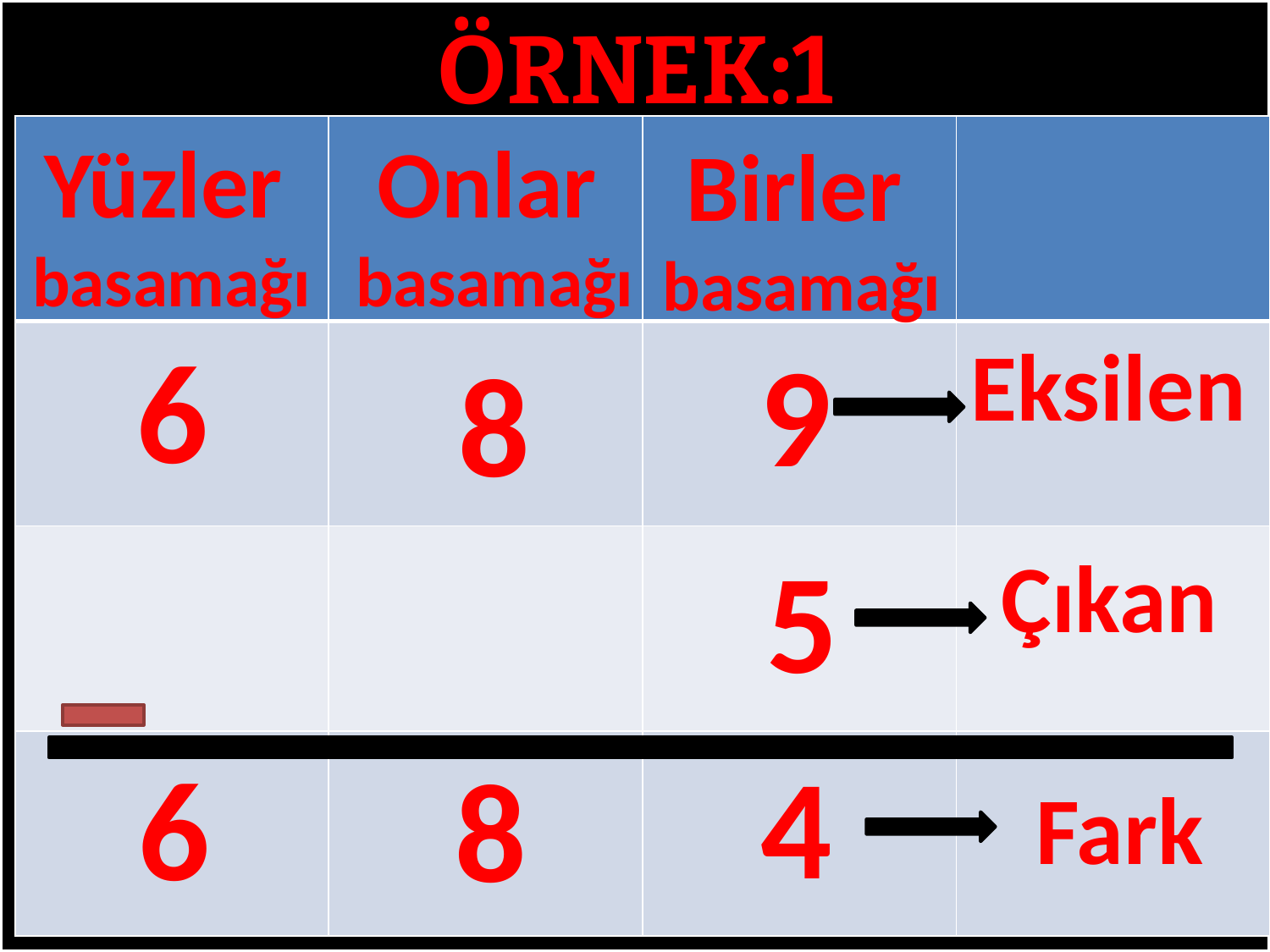

ÖRNEK:1
|  |  |  |  |
| --- | --- | --- | --- |
|  |  |  |  |
|  |  |  |  |
|  |  |  |  |
Yüzler  basamağı
Onlar  basamağı
Birler  basamağı
#
6
9
Eksilen
8

5
Çıkan

4
6
8
Fark